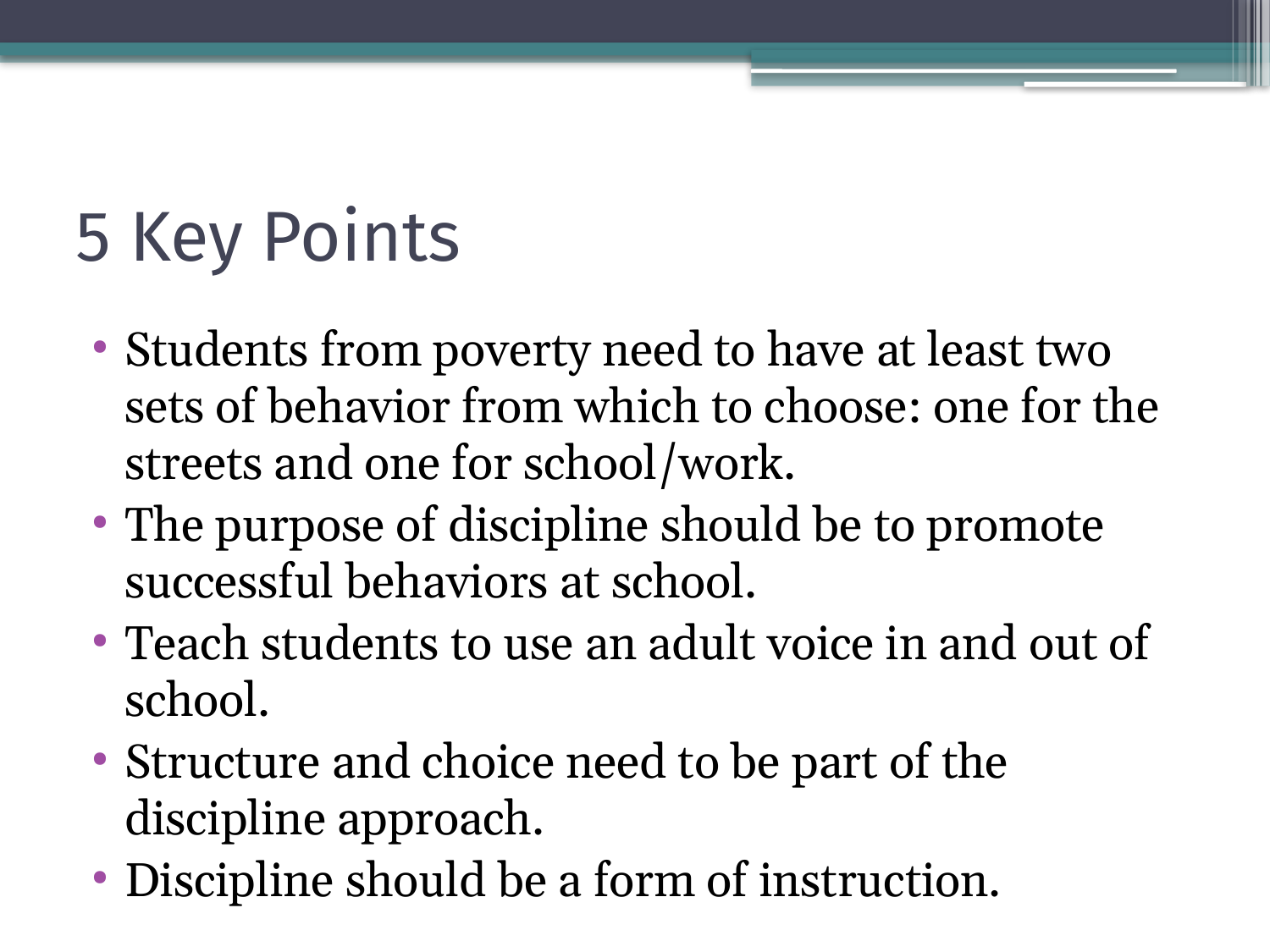

# 5 Key Points
Students from poverty need to have at least two sets of behavior from which to choose: one for the streets and one for school/work.
The purpose of discipline should be to promote successful behaviors at school.
Teach students to use an adult voice in and out of school.
Structure and choice need to be part of the discipline approach.
Discipline should be a form of instruction.